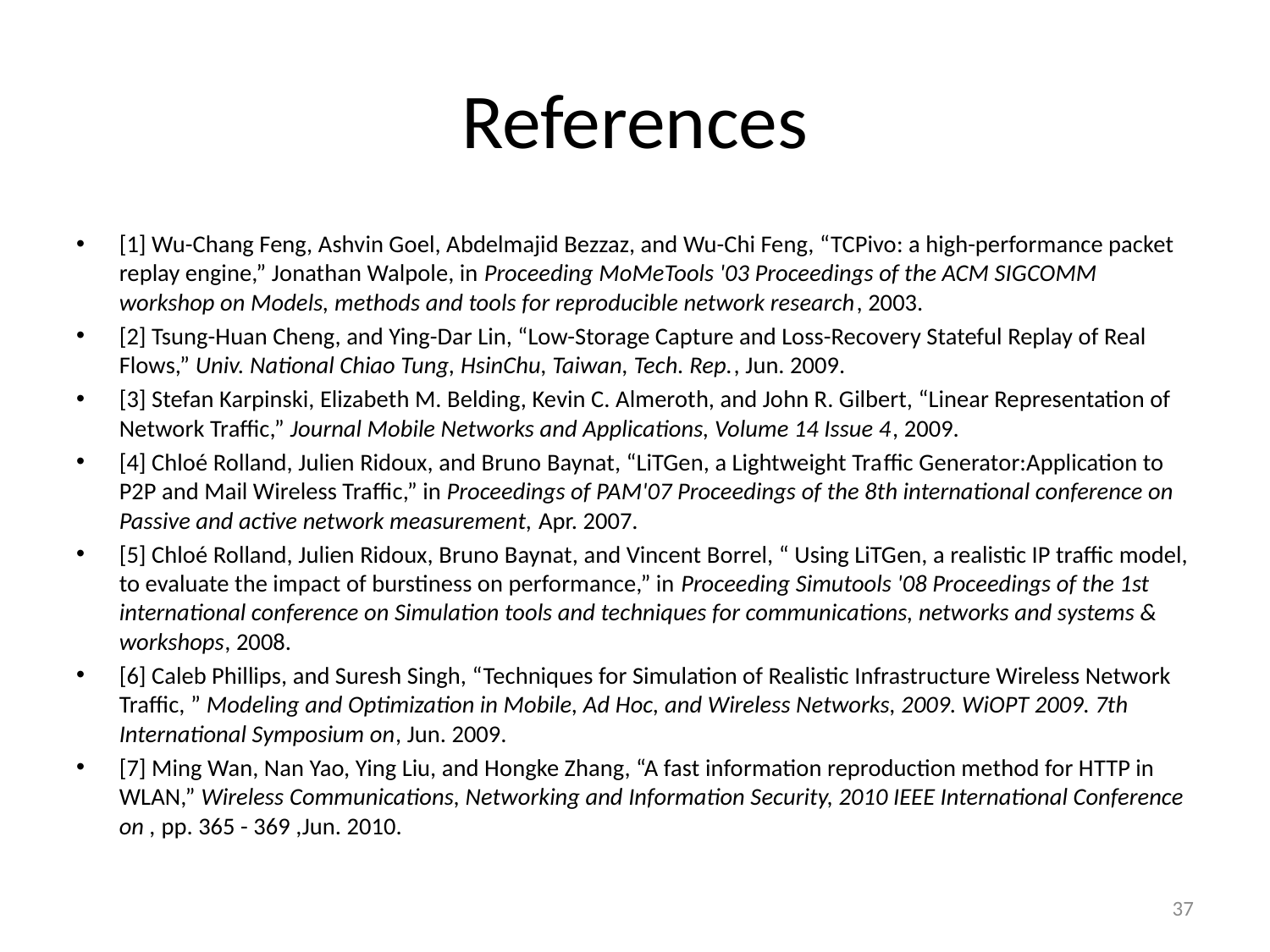

# References
[1] Wu-Chang Feng, Ashvin Goel, Abdelmajid Bezzaz, and Wu-Chi Feng, “TCPivo: a high-performance packet replay engine,” Jonathan Walpole, in Proceeding MoMeTools '03 Proceedings of the ACM SIGCOMM workshop on Models, methods and tools for reproducible network research, 2003.
[2] Tsung-Huan Cheng, and Ying-Dar Lin, “Low-Storage Capture and Loss-Recovery Stateful Replay of Real Flows,” Univ. National Chiao Tung, HsinChu, Taiwan, Tech. Rep., Jun. 2009.
[3] Stefan Karpinski, Elizabeth M. Belding, Kevin C. Almeroth, and John R. Gilbert, “Linear Representation of Network Traffic,” Journal Mobile Networks and Applications, Volume 14 Issue 4, 2009.
[4] Chloé Rolland, Julien Ridoux, and Bruno Baynat, “LiTGen, a Lightweight Traﬃc Generator:Application to P2P and Mail Wireless Traﬃc,” in Proceedings of PAM'07 Proceedings of the 8th international conference on Passive and active network measurement, Apr. 2007.
[5] Chloé Rolland, Julien Ridoux, Bruno Baynat, and Vincent Borrel, “ Using LiTGen, a realistic IP traffic model, to evaluate the impact of burstiness on performance,” in Proceeding Simutools '08 Proceedings of the 1st international conference on Simulation tools and techniques for communications, networks and systems & workshops, 2008.
[6] Caleb Phillips, and Suresh Singh, “Techniques for Simulation of Realistic Infrastructure Wireless Network Traffic, ” Modeling and Optimization in Mobile, Ad Hoc, and Wireless Networks, 2009. WiOPT 2009. 7th International Symposium on, Jun. 2009.
[7] Ming Wan, Nan Yao, Ying Liu, and Hongke Zhang, “A fast information reproduction method for HTTP in WLAN,” Wireless Communications, Networking and Information Security, 2010 IEEE International Conference on , pp. 365 - 369 ,Jun. 2010.

37